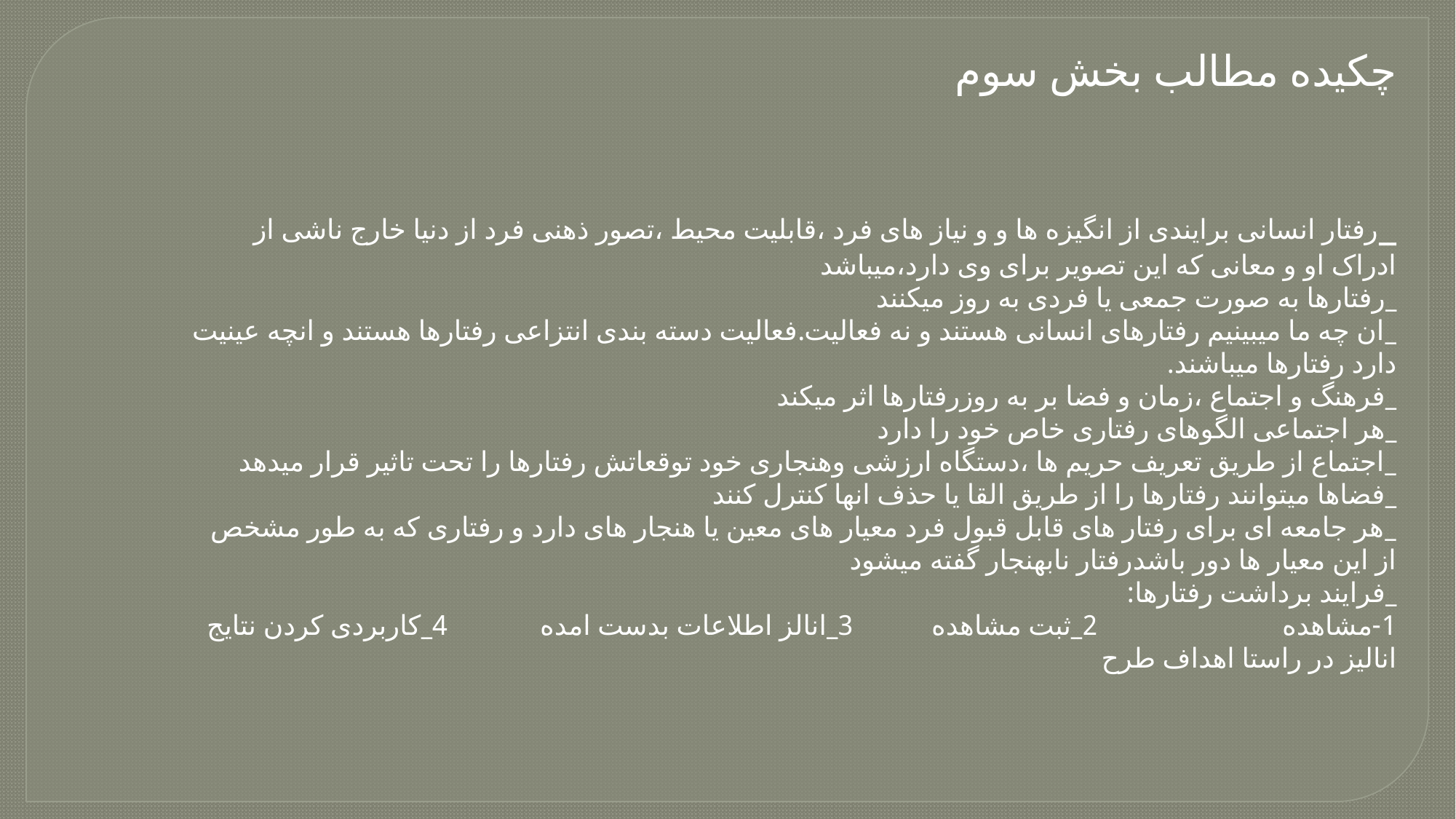

چکیده مطالب بخش سوم

_رفتار انسانی برایندی از انگیزه ها و و نیاز های فرد ،قابلیت محیط ،تصور ذهنی فرد از دنیا خارج ناشی از ادراک او و معانی که این تصویر برای وی دارد،میباشد
_رفتارها به صورت جمعی یا فردی به روز میکنند
_ان چه ما میبینیم رفتارهای انسانی هستند و نه فعالیت.فعالیت دسته بندی انتزاعی رفتارها هستند و انچه عینیت دارد رفتارها میباشند.
_فرهنگ و اجتماع ،زمان و فضا بر به روزرفتارها اثر میکند
_هر اجتماعی الگوهای رفتاری خاص خود را دارد
_اجتماع از طریق تعریف حریم ها ،دستگاه ارزشی وهنجاری خود توقعاتش رفتارها را تحت تاثیر قرار میدهد
_فضاها میتوانند رفتارها را از طریق القا یا حذف انها کنترل کنند
_هر جامعه ای برای رفتار های قابل قبول فرد معیار های معین یا هنجار های دارد و رفتاری که به طور مشخص از این معیار ها دور باشدرفتار نابهنجار گفته میشود
_فرایند برداشت رفتارها:
1-مشاهده                          2_ثبت مشاهده           3_انالز اطلاعات بدست امده             4_کاربردی کردن نتایج انالیز در راستا اهداف طرح